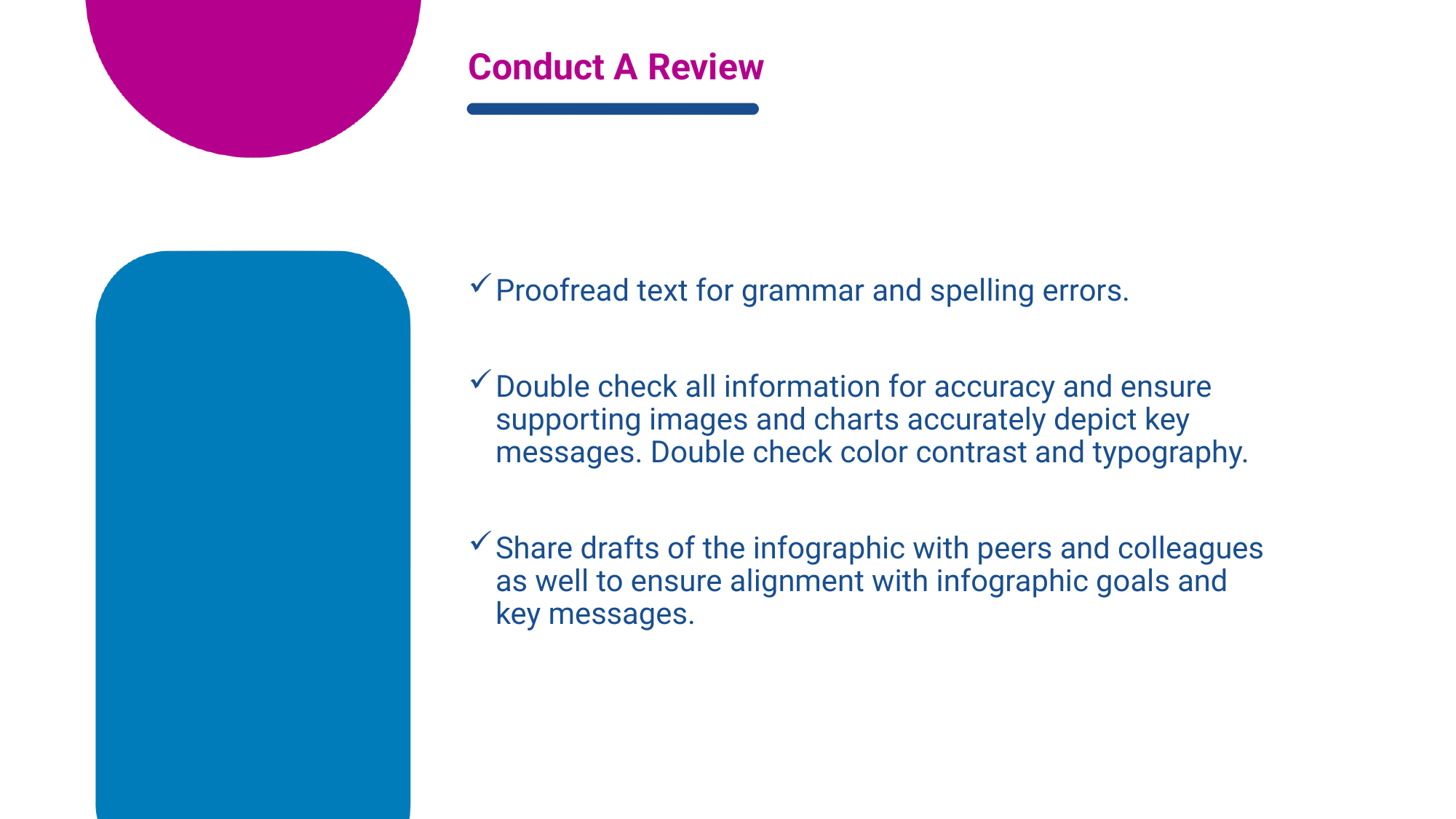

# Conduct A Review
Proofread text for grammar and spelling errors.

Double check all information for accuracy and ensure supporting images and charts accurately depict key messages. Double check color contrast and typography.

Share drafts of the infographic with peers and colleagues as well to ensure alignment with infographic goals and key messages.